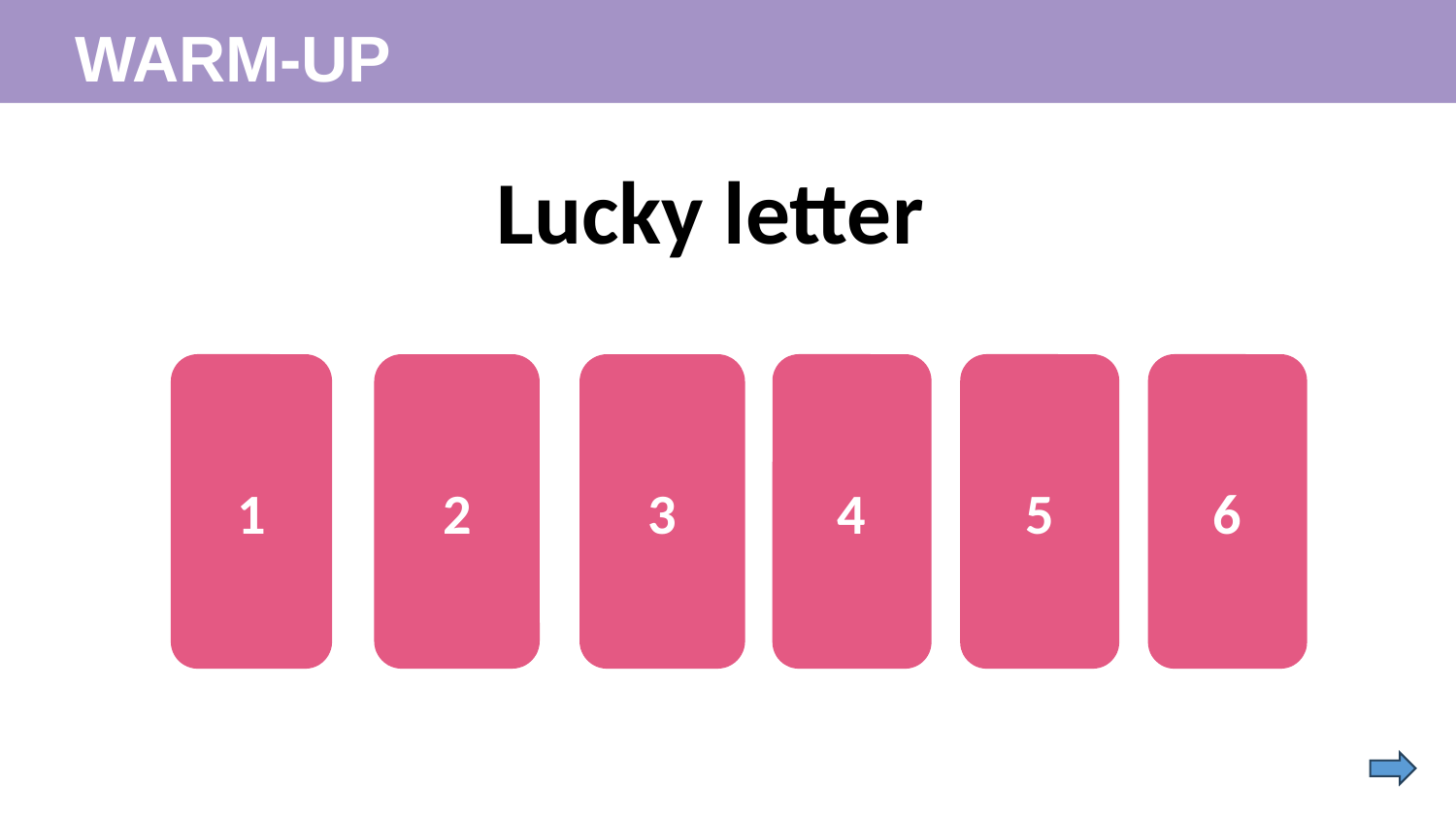

WARM-UP
Lucky letter
5
3
4
6
1
2